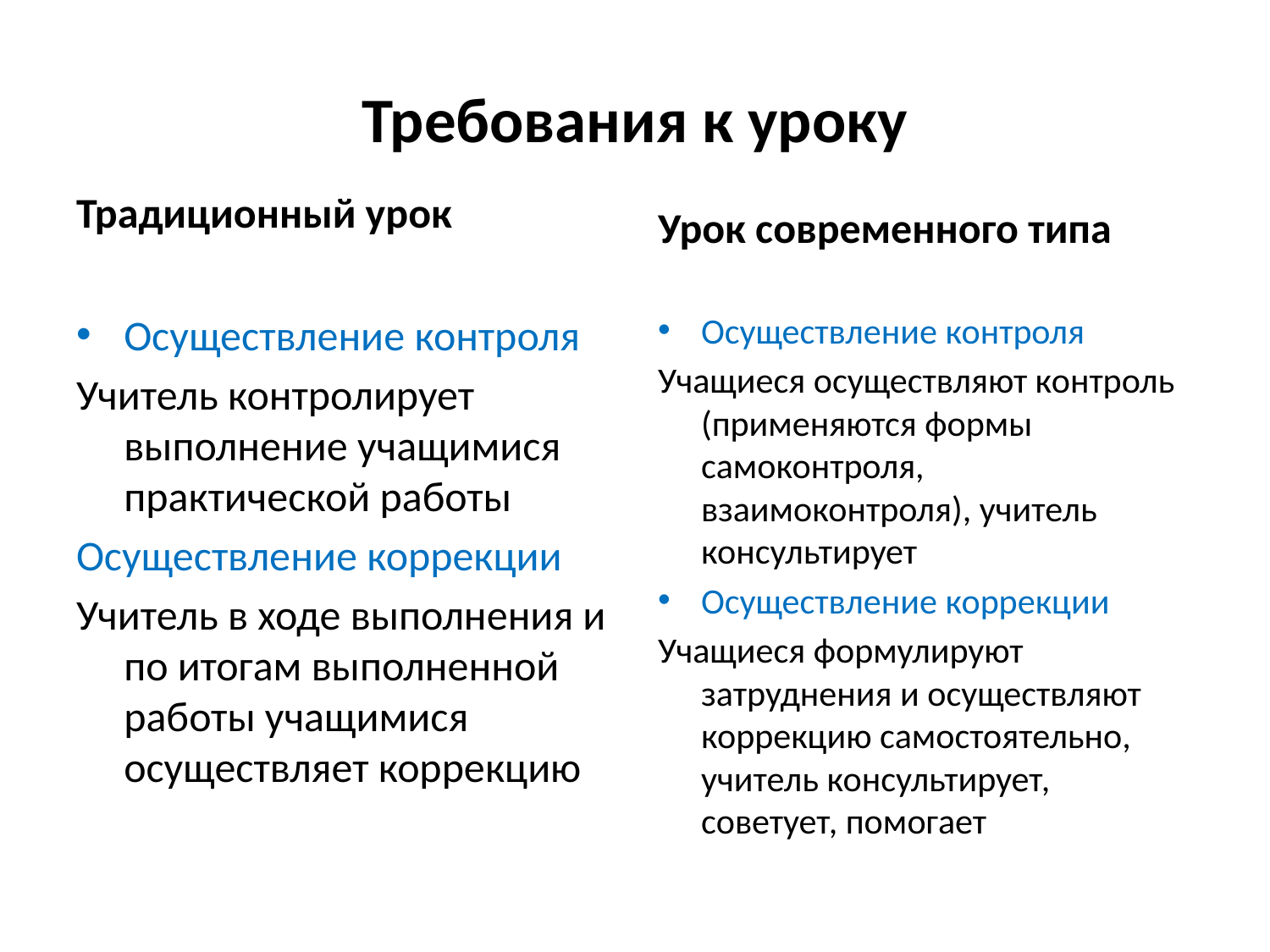

# Требования к уроку
Урок современного типа
Традиционный урок

Осуществление контроля
Учитель контролирует выполнение учащимися практической работы
Осуществление коррекции
Учитель в ходе выполнения и по итогам выполненной работы учащимися осуществляет коррекцию
Осуществление контроля
Учащиеся осуществляют контроль (применяются формы самоконтроля, взаимоконтроля), учитель консультирует
Осуществление коррекции
Учащиеся формулируют затруднения и осуществляют коррекцию самостоятельно, учитель консультирует, советует, помогает